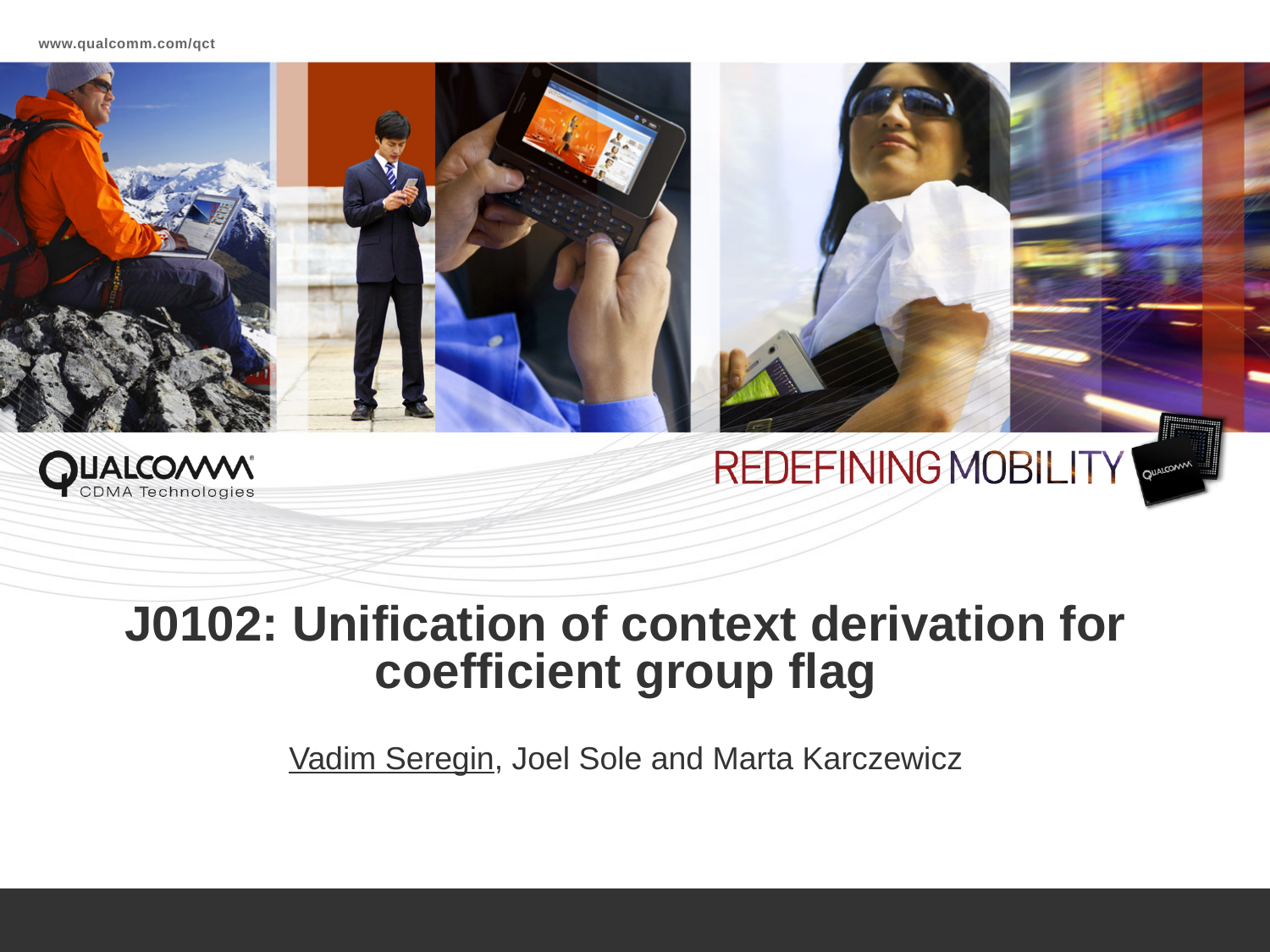

# J0102: Unification of context derivation for coefficient group flag Vadim Seregin, Joel Sole and Marta Karczewicz